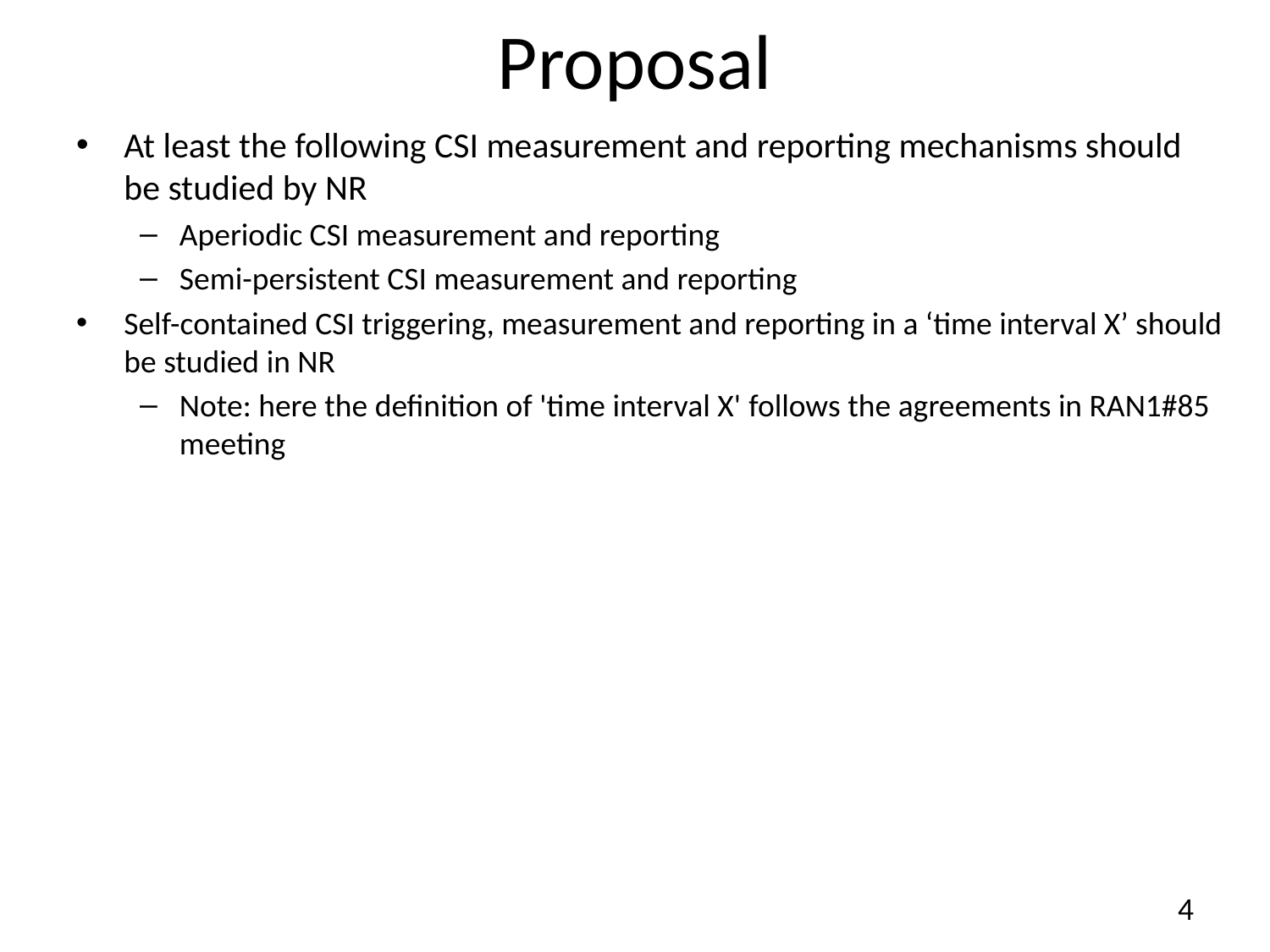

# Proposal
At least the following CSI measurement and reporting mechanisms should be studied by NR
Aperiodic CSI measurement and reporting
Semi-persistent CSI measurement and reporting
Self-contained CSI triggering, measurement and reporting in a ‘time interval X’ should be studied in NR
Note: here the definition of 'time interval X' follows the agreements in RAN1#85 meeting
4